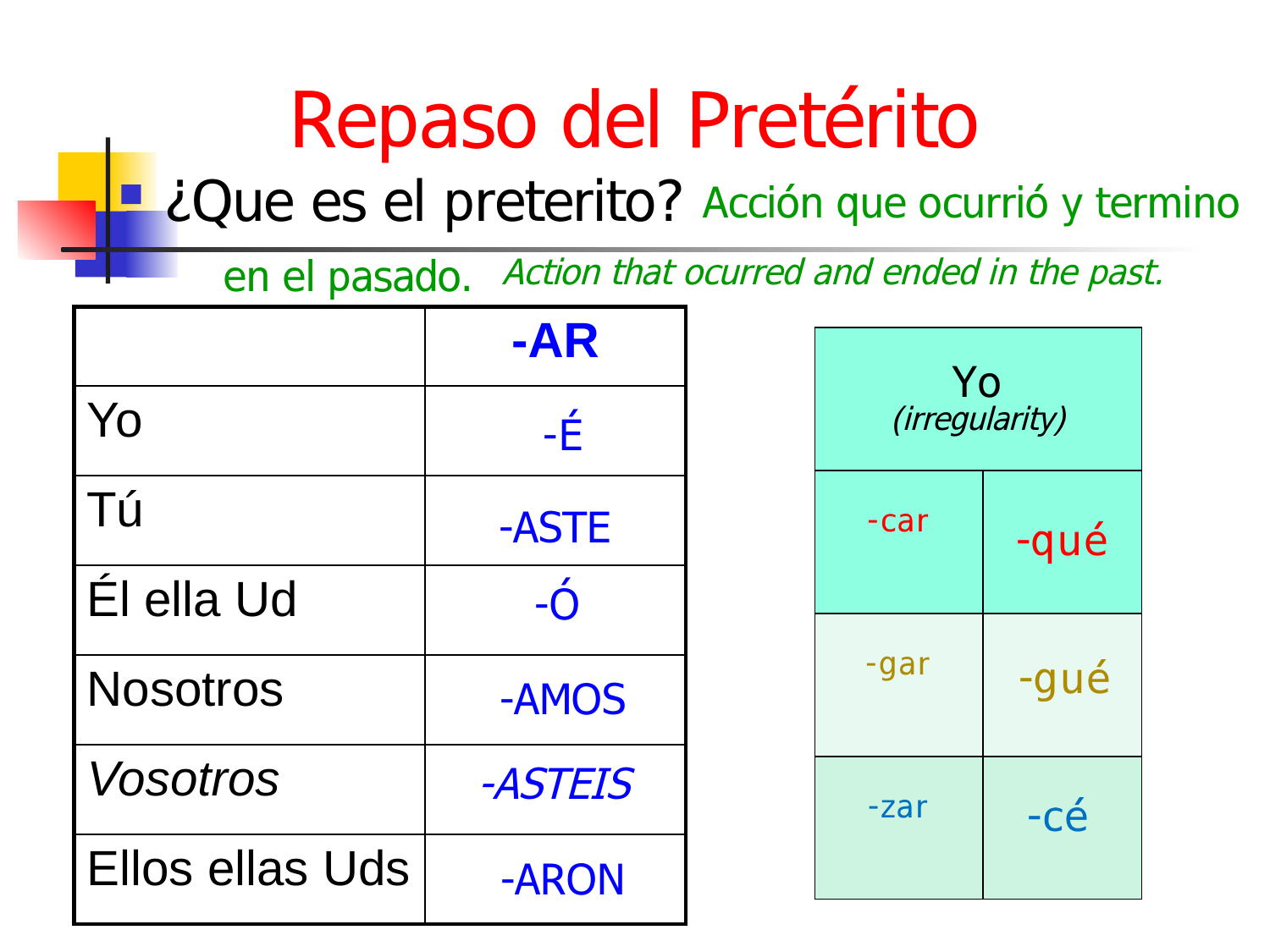

# Repaso del Pretérito
¿Que es el preterito?
Acción que ocurrió y termino
en el pasado.
Action that ocurred and ended in the past.
|  | -AR |
| --- | --- |
| Yo |  |
| Tú |  |
| Él ella Ud |  |
| Nosotros |  |
| Vosotros |  |
| Ellos ellas Uds |  |
| Yo (irregularity) |  |
| --- | --- |
| -car |  |
| -gar |  |
| -zar |  |
-É
-ASTE
-qué
-Ó
-gué
-AMOS
-ASTEIS
-cé
-ARON